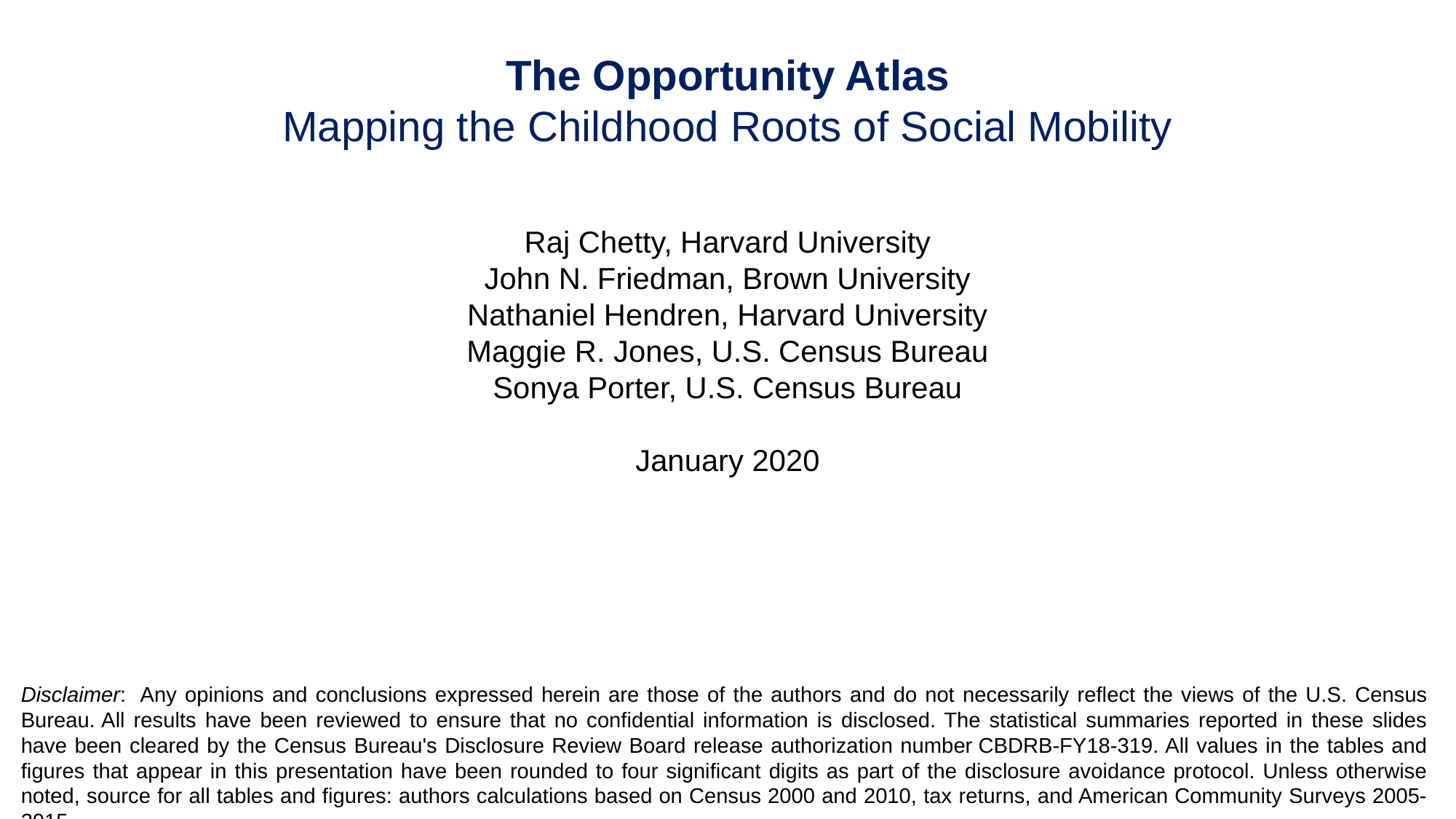

The Opportunity Atlas
Mapping the Childhood Roots of Social Mobility

Raj Chetty, Harvard University
John N. Friedman, Brown University
Nathaniel Hendren, Harvard University
Maggie R. Jones, U.S. Census Bureau
Sonya Porter, U.S. Census Bureau

January 2020

Disclaimer:  Any opinions and conclusions expressed herein are those of the authors and do not necessarily reflect the views of the U.S. Census Bureau. All results have been reviewed to ensure that no confidential information is disclosed. The statistical summaries reported in these slides have been cleared by the Census Bureau's Disclosure Review Board release authorization number CBDRB-FY18-319. All values in the tables and figures that appear in this presentation have been rounded to four significant digits as part of the disclosure avoidance protocol. Unless otherwise noted, source for all tables and figures: authors calculations based on Census 2000 and 2010, tax returns, and American Community Surveys 2005-2015.